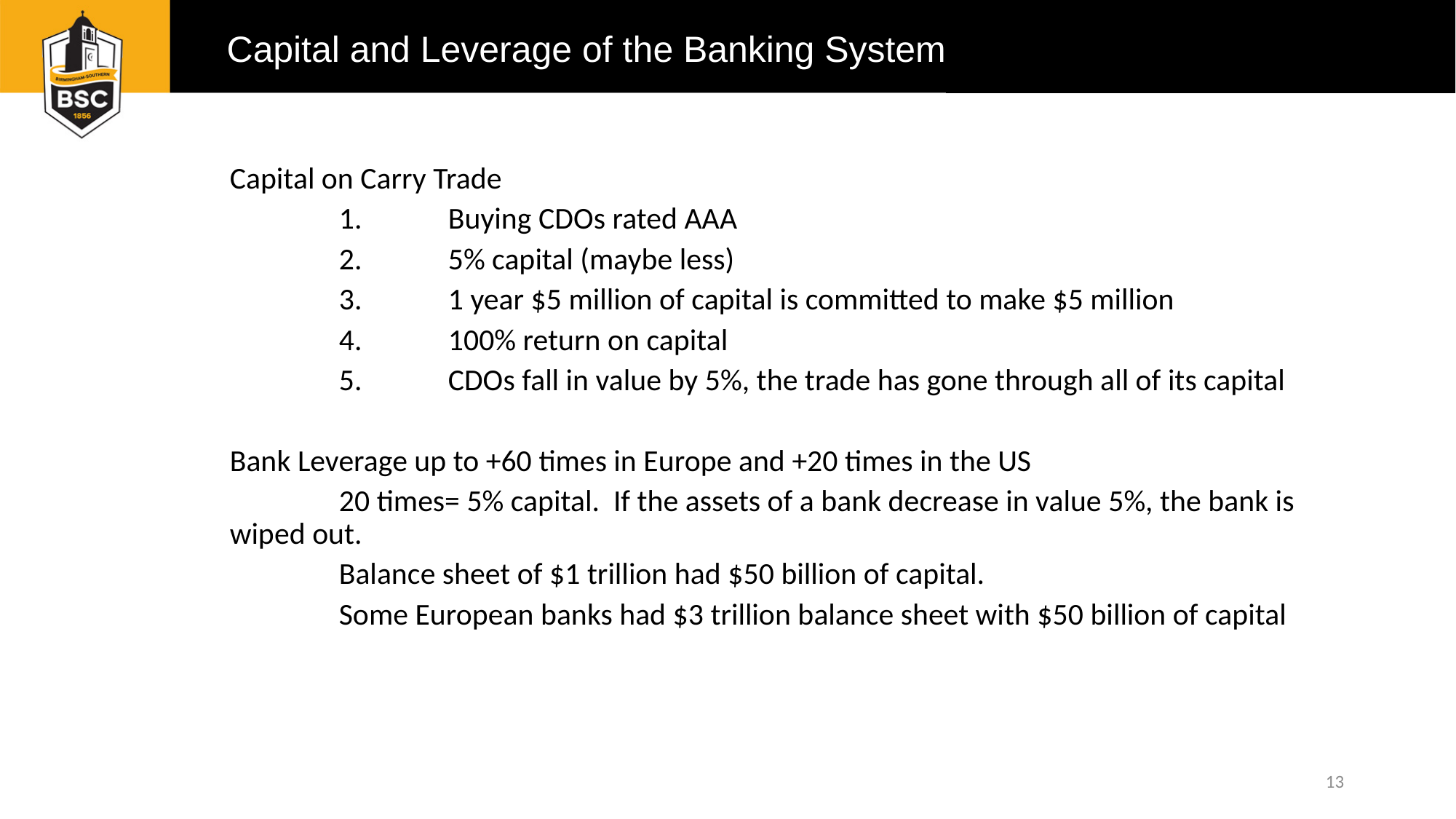

Capital and Leverage of the Banking System

Capital on Carry Trade
	1.	Buying CDOs rated AAA
	2.	5% capital (maybe less)
	3.	1 year $5 million of capital is committed to make $5 million
	4.	100% return on capital
	5.	CDOs fall in value by 5%, the trade has gone through all of its capital

Bank Leverage up to +60 times in Europe and +20 times in the US
	20 times= 5% capital.  If the assets of a bank decrease in value 5%, the bank is 	wiped out.
	Balance sheet of $1 trillion had $50 billion of capital.
	Some European banks had $3 trillion balance sheet with $50 billion of capital

COVID-19 on Campus Update
13